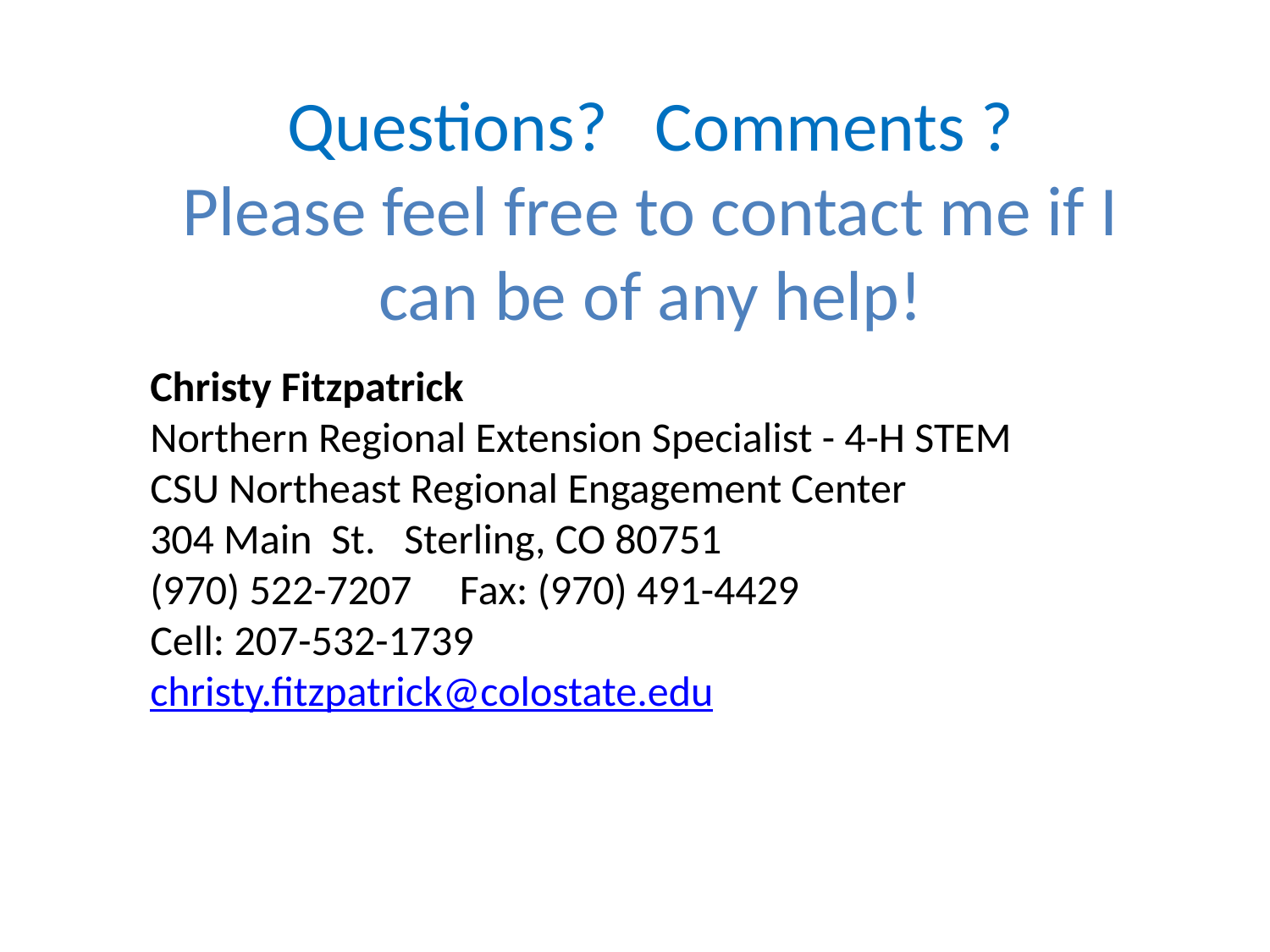

Questions?   Comments ?
Please feel free to contact me if I can be of any help!

Christy Fitzpatrick
Northern Regional Extension Specialist - 4-H STEM
CSU Northeast Regional Engagement Center
304 Main  St.   Sterling, CO 80751
(970) 522-7207     Fax: (970) 491-4429
Cell: 207-532-1739
christy.fitzpatrick@colostate.edu